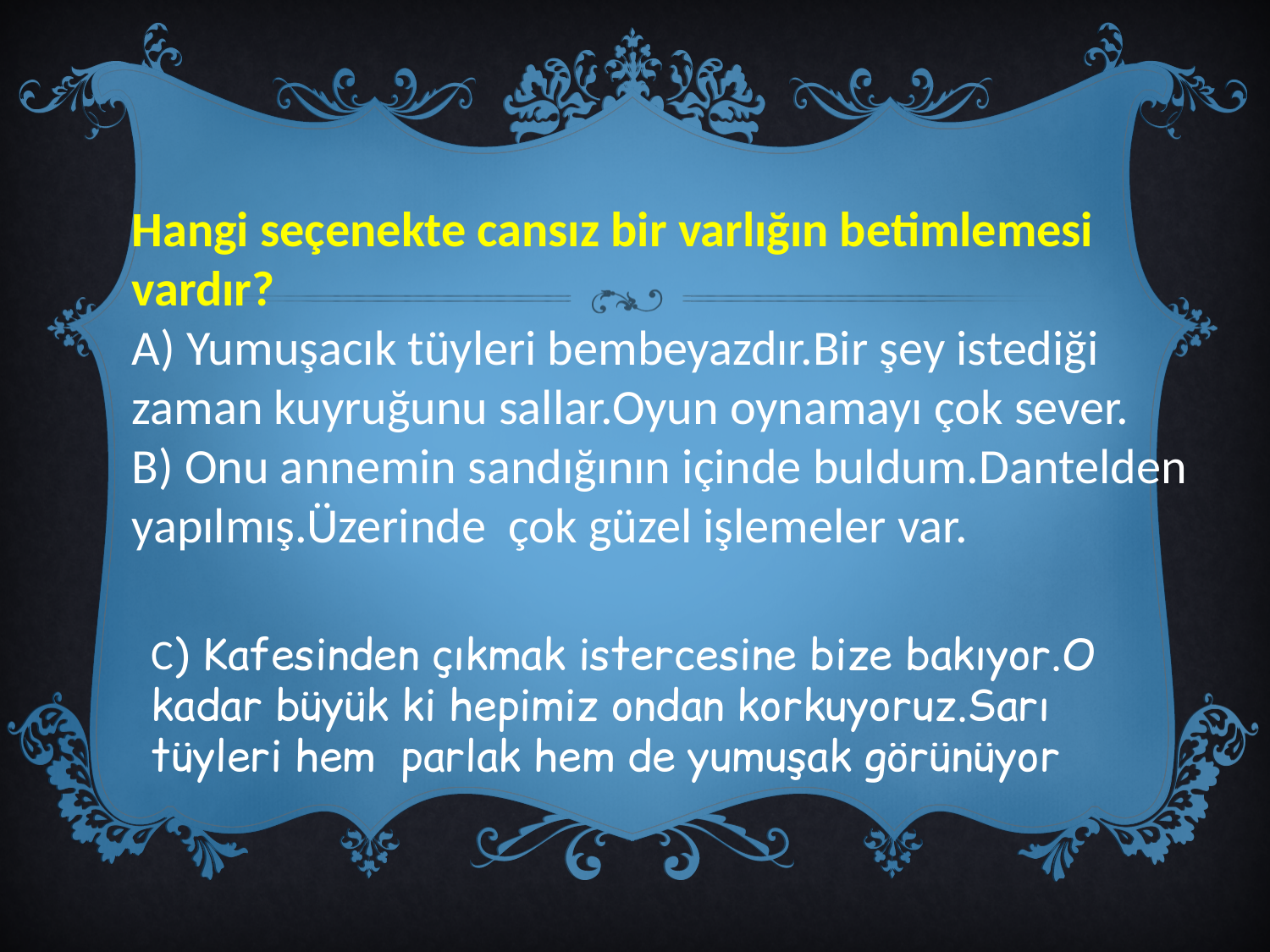

Hangi seçenekte cansız bir varlığın betimlemesi vardır?
A) Yumuşacık tüyleri bembeyazdır.Bir şey istediği zaman kuyruğunu sallar.Oyun oynamayı çok sever.
B) Onu annemin sandığının içinde buldum.Dantelden yapılmış.Üzerinde  çok güzel işlemeler var.

C) Kafesinden çıkmak istercesine bize bakıyor.O kadar büyük ki hepimiz ondan korkuyoruz.Sarı tüyleri hem  parlak hem de yumuşak görünüyor